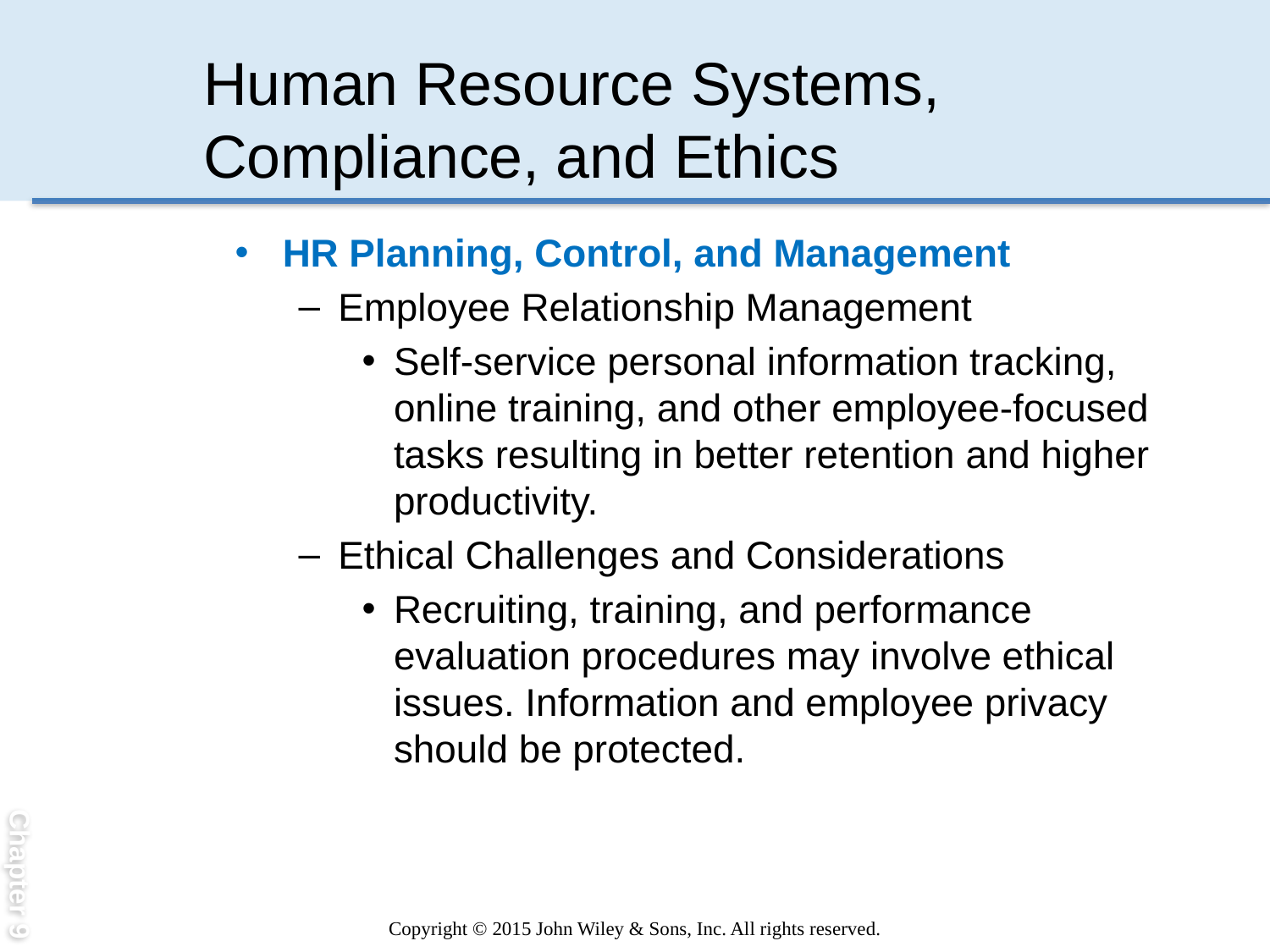

Chapter 9
# Human Resource Systems, Compliance, and Ethics
HR Planning, Control, and Management
Employee Relationship Management
Self-service personal information tracking, online training, and other employee-focused tasks resulting in better retention and higher productivity.
Ethical Challenges and Considerations
Recruiting, training, and performance evaluation procedures may involve ethical issues. Information and employee privacy should be protected.